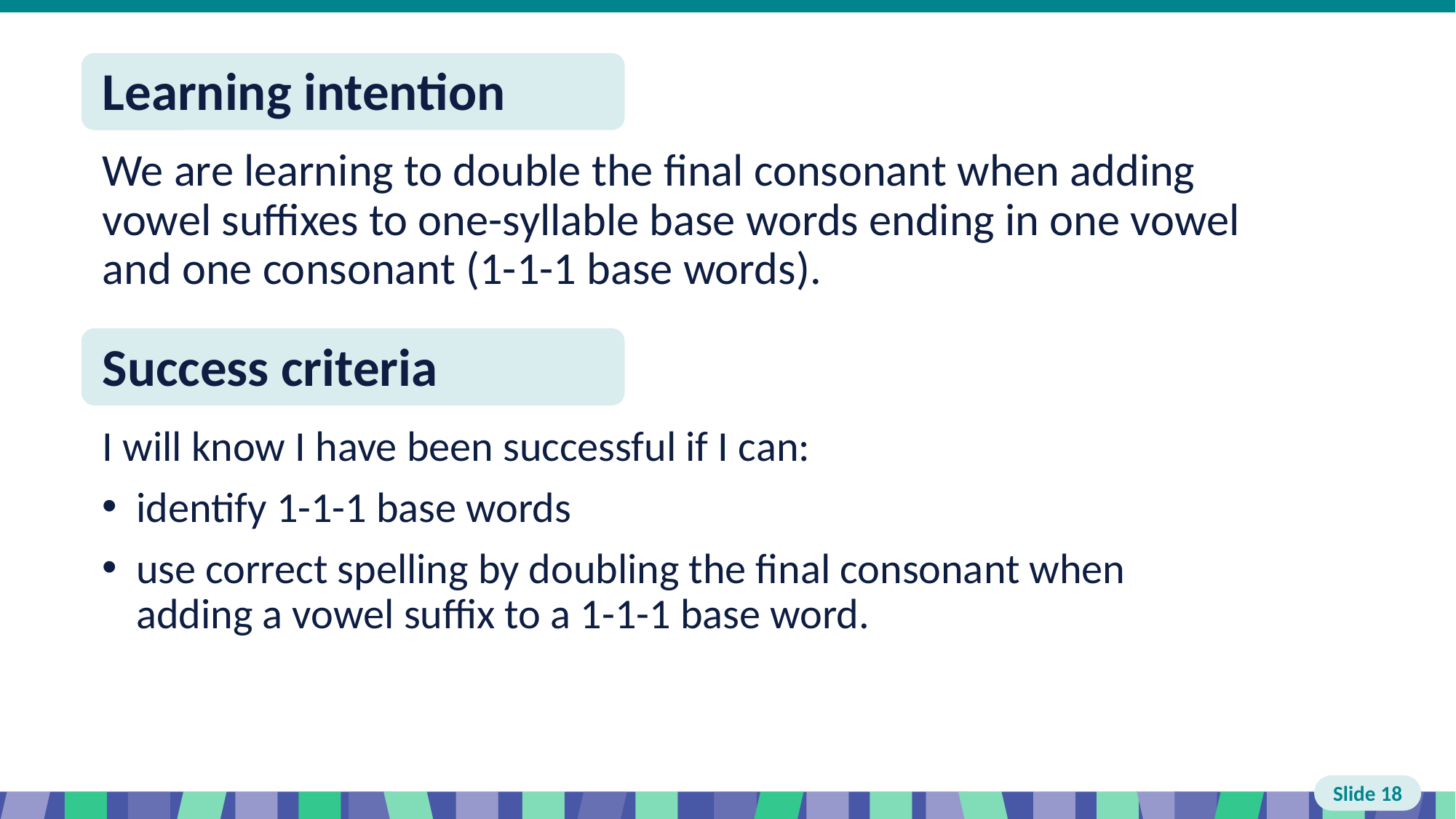

# Learning intention
We are learning to double the final consonant when adding vowel suffixes to one-syllable base words ending in one vowel and one consonant (1-1-1 base words).
Success criteria
I will know I have been successful if I can:
identify 1-1-1 base words
use correct spelling by doubling the final consonant when adding a vowel suffix to a 1-1-1 base word.